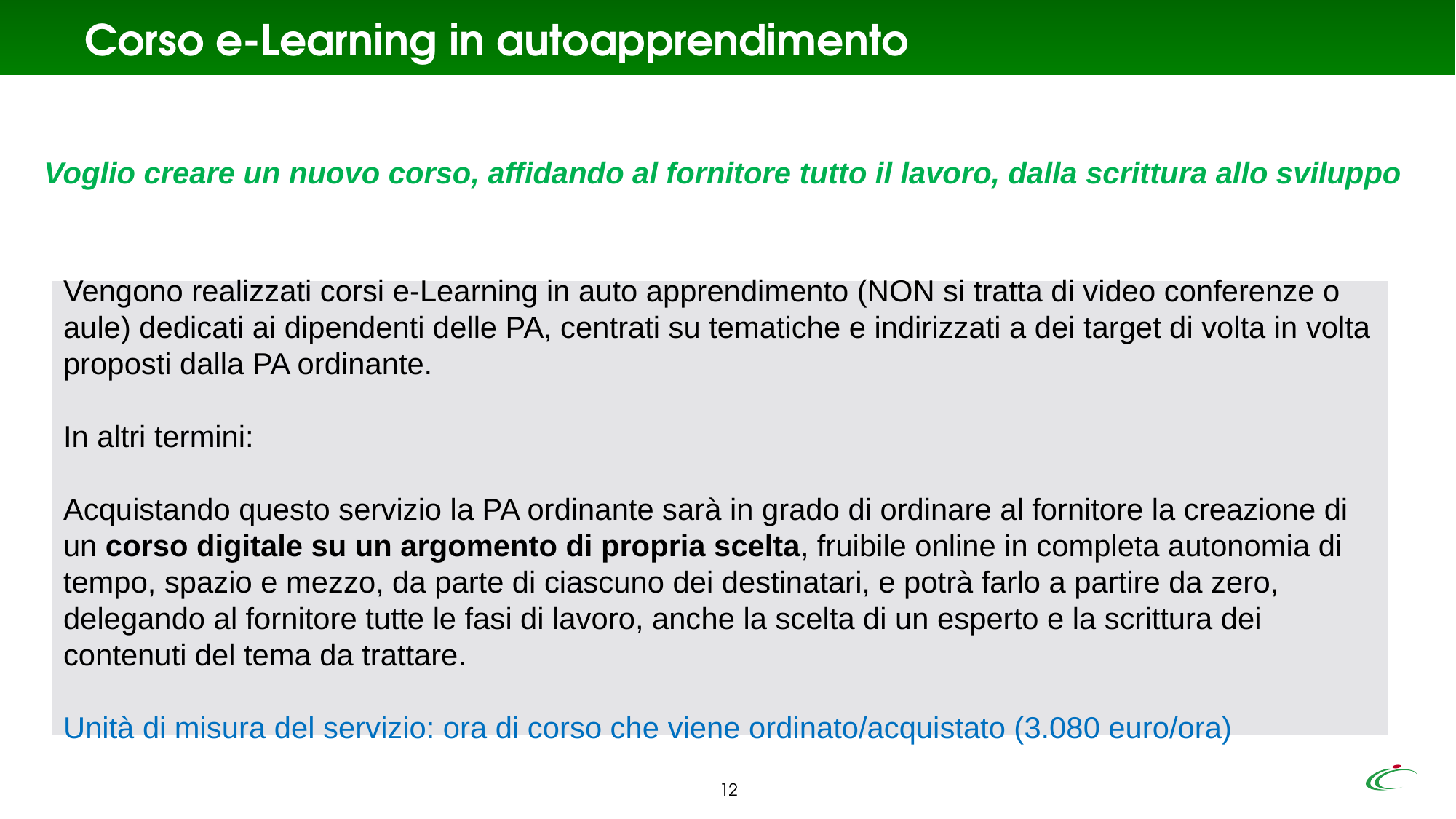

# Corso e-Learning in autoapprendimento
Voglio creare un nuovo corso, affidando al fornitore tutto il lavoro, dalla scrittura allo sviluppo
Vengono realizzati corsi e-Learning in auto apprendimento (NON si tratta di video conferenze o aule) dedicati ai dipendenti delle PA, centrati su tematiche e indirizzati a dei target di volta in volta proposti dalla PA ordinante.

In altri termini:

Acquistando questo servizio la PA ordinante sarà in grado di ordinare al fornitore la creazione di un corso digitale su un argomento di propria scelta, fruibile online in completa autonomia di tempo, spazio e mezzo, da parte di ciascuno dei destinatari, e potrà farlo a partire da zero, delegando al fornitore tutte le fasi di lavoro, anche la scelta di un esperto e la scrittura dei contenuti del tema da trattare.

Unità di misura del servizio: ora di corso che viene ordinato/acquistato (3.080 euro/ora)